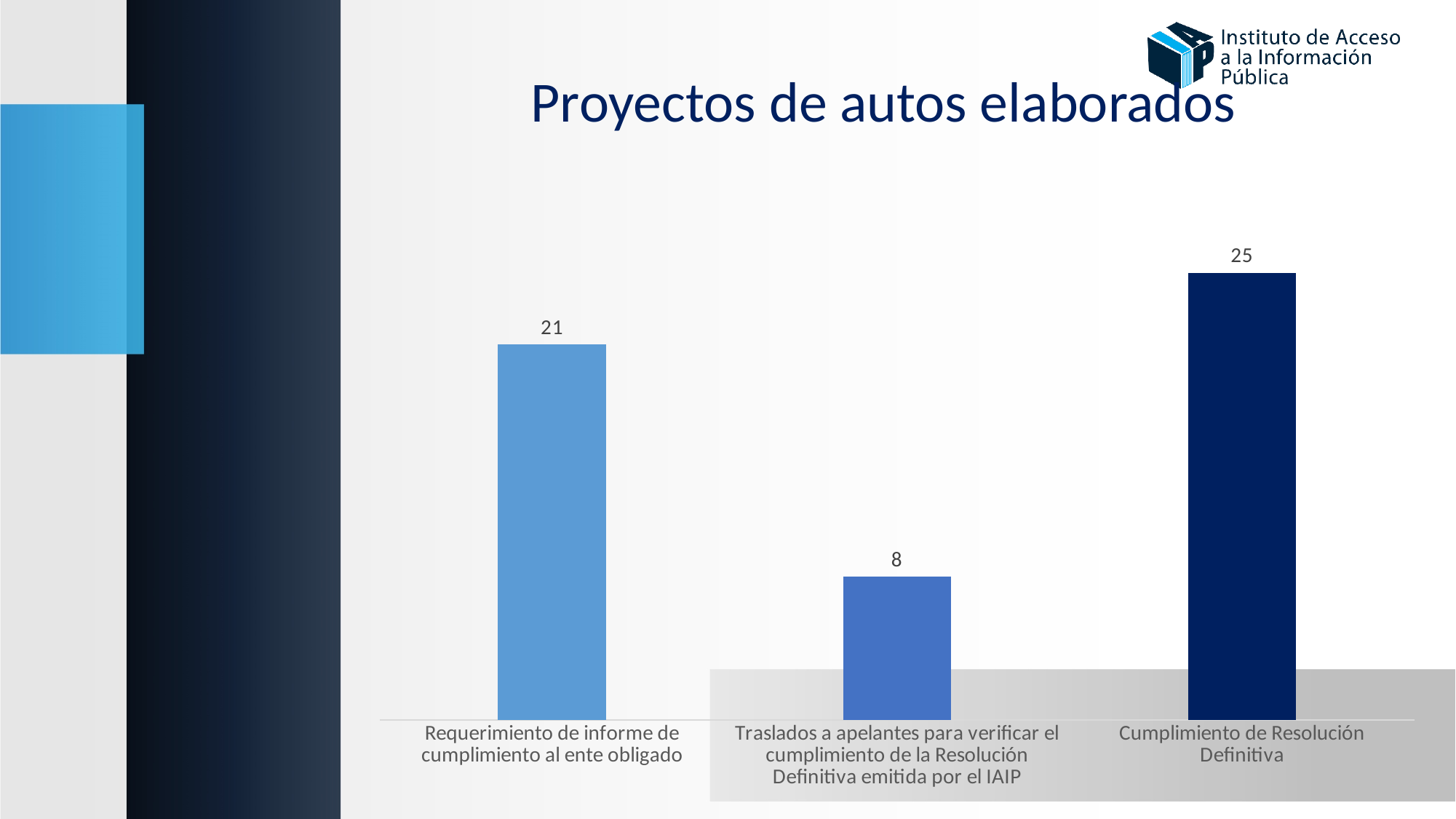

# Proyectos de autos elaborados

### Chart

| Category |  |
|---|---|
| Requerimiento de informe de cumplimiento al ente obligado | 21.0 |
| Traslados a apelantes para verificar el cumplimiento de la Resolución Definitiva emitida por el IAIP | 8.0 |
| Cumplimiento de Resolución Definitiva | 25.0 |